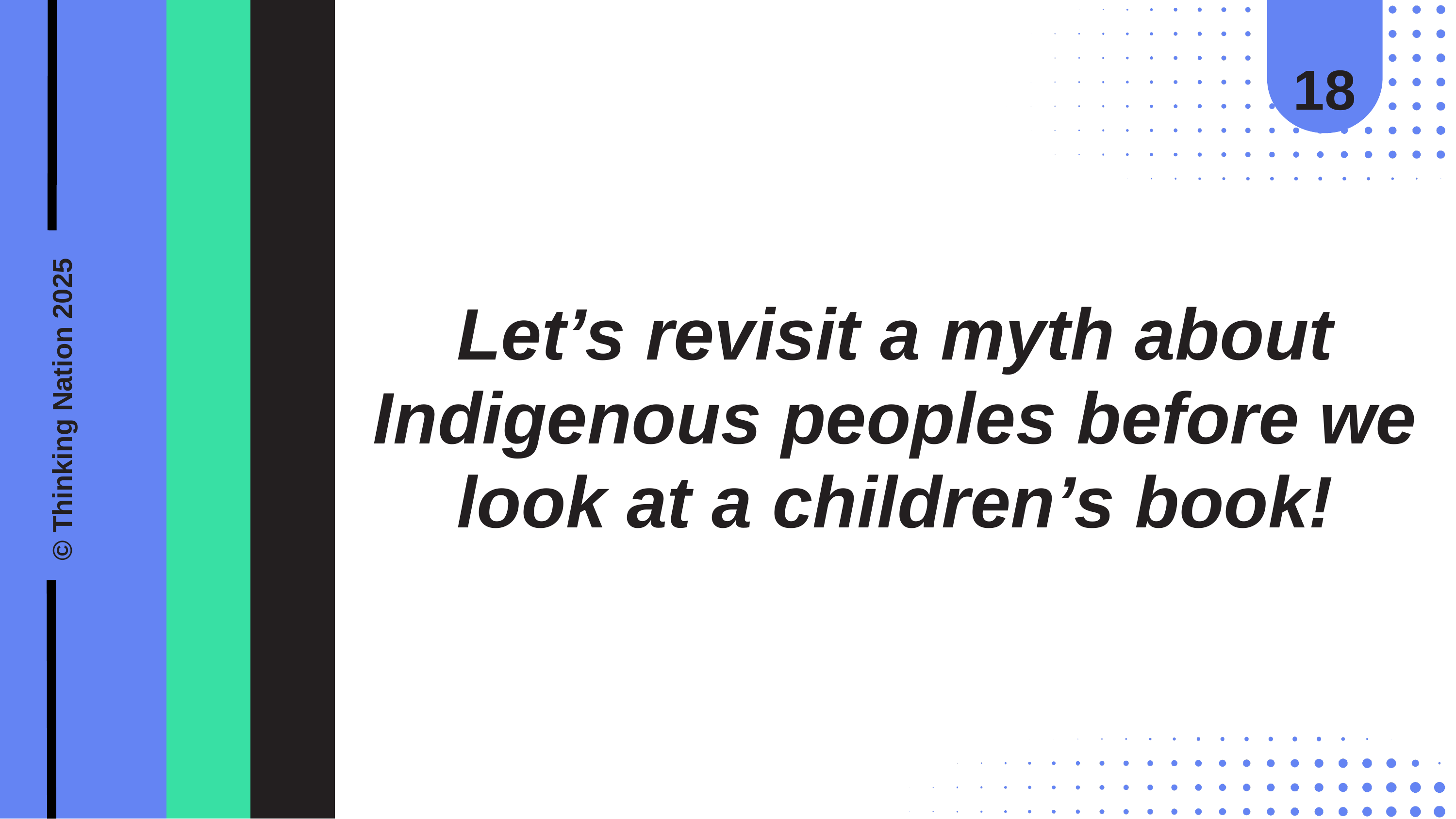

18
Let’s revisit a myth about Indigenous peoples before we look at a children’s book!
© Thinking Nation 2025